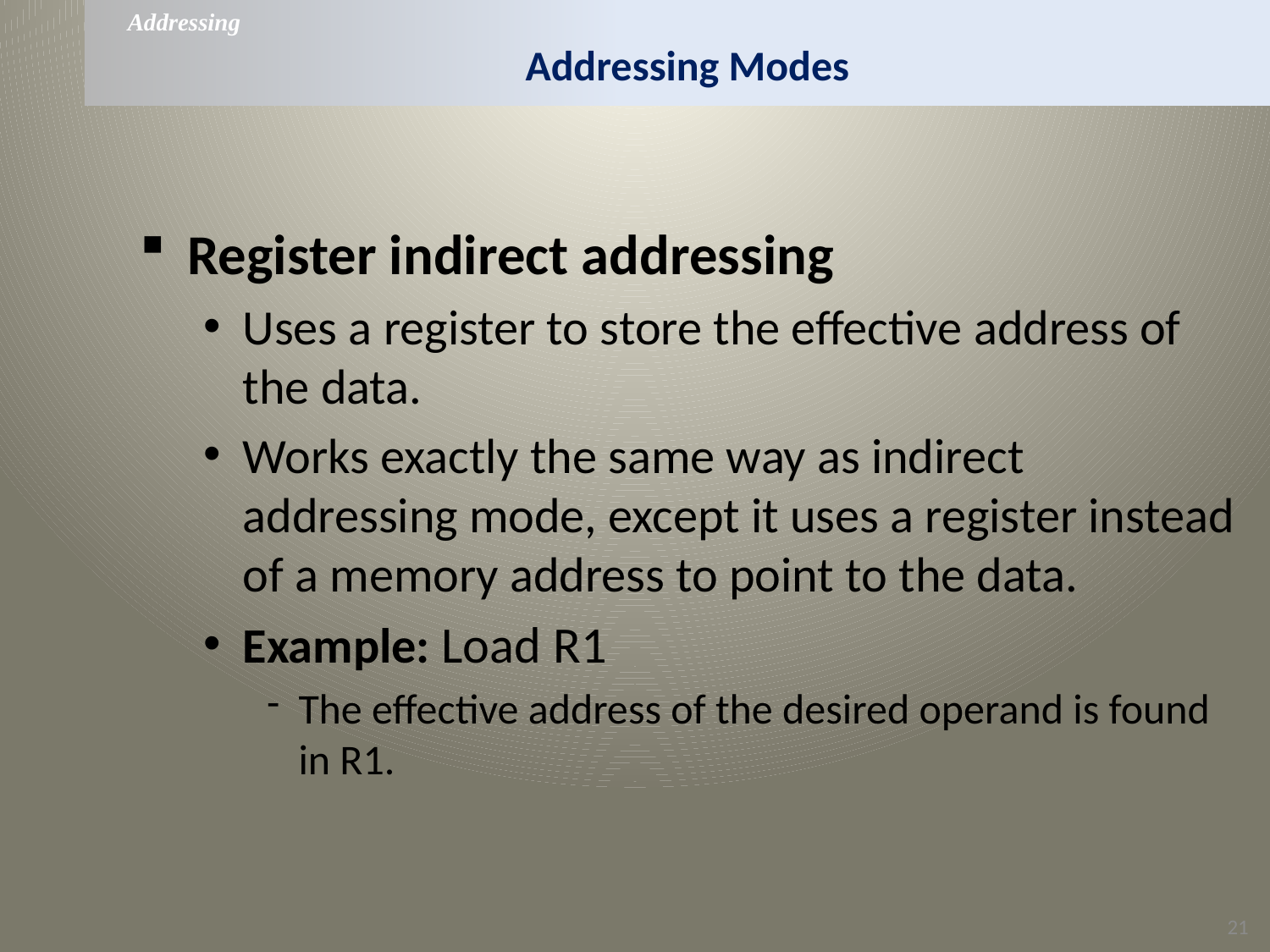

Addressing
# Addressing Modes
Register indirect addressing
Uses a register to store the effective address of the data.
Works exactly the same way as indirect addressing mode, except it uses a register instead of a memory address to point to the data.
Example: Load R1
The effective address of the desired operand is found in R1.